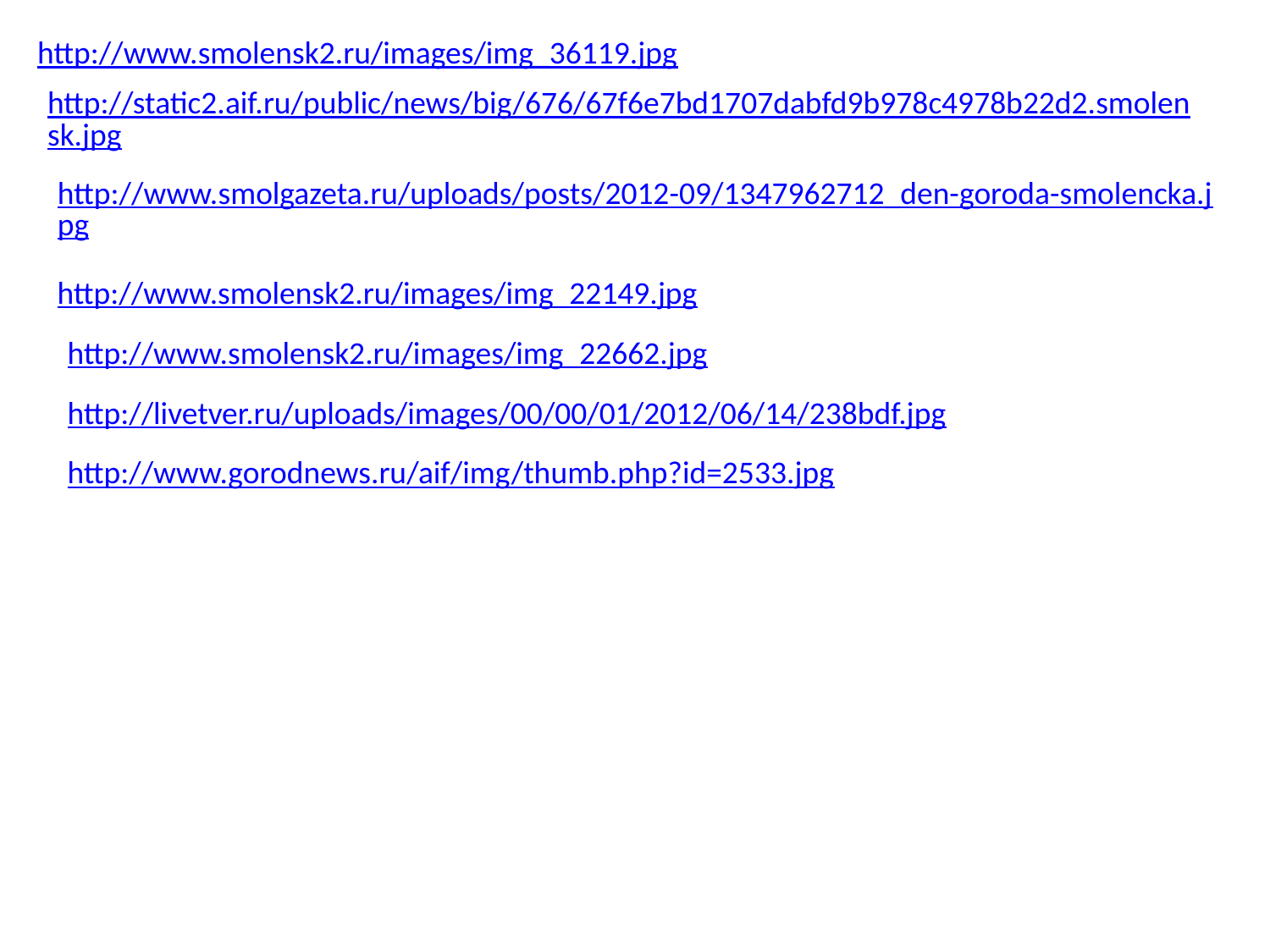

http://www.smolensk2.ru/images/img_36119.jpg
http://static2.aif.ru/public/news/big/676/67f6e7bd1707dabfd9b978c4978b22d2.smolensk.jpg
http://www.smolgazeta.ru/uploads/posts/2012-09/1347962712_den-goroda-smolencka.jpg
http://www.smolensk2.ru/images/img_22149.jpg
http://www.smolensk2.ru/images/img_22662.jpg
http://livetver.ru/uploads/images/00/00/01/2012/06/14/238bdf.jpg
http://www.gorodnews.ru/aif/img/thumb.php?id=2533.jpg